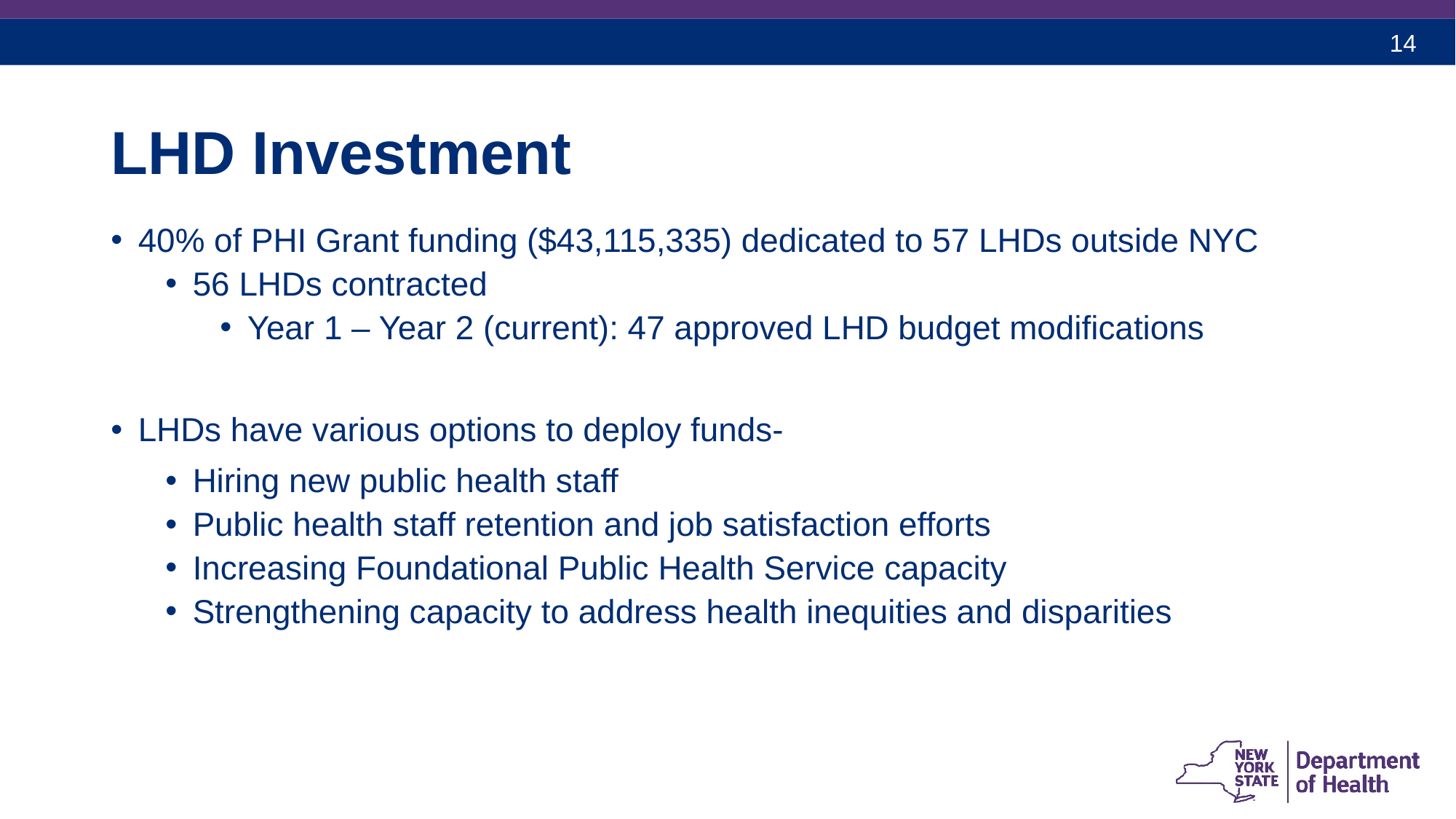

# LHD Investment
40% of PHI Grant funding ($43,115,335) dedicated to 57 LHDs outside NYC
56 LHDs contracted
Year 1 – Year 2 (current): 47 approved LHD budget modifications

LHDs have various options to deploy funds-
Hiring new public health staff
Public health staff retention and job satisfaction efforts
Increasing Foundational Public Health Service capacity
Strengthening capacity to address health inequities and disparities